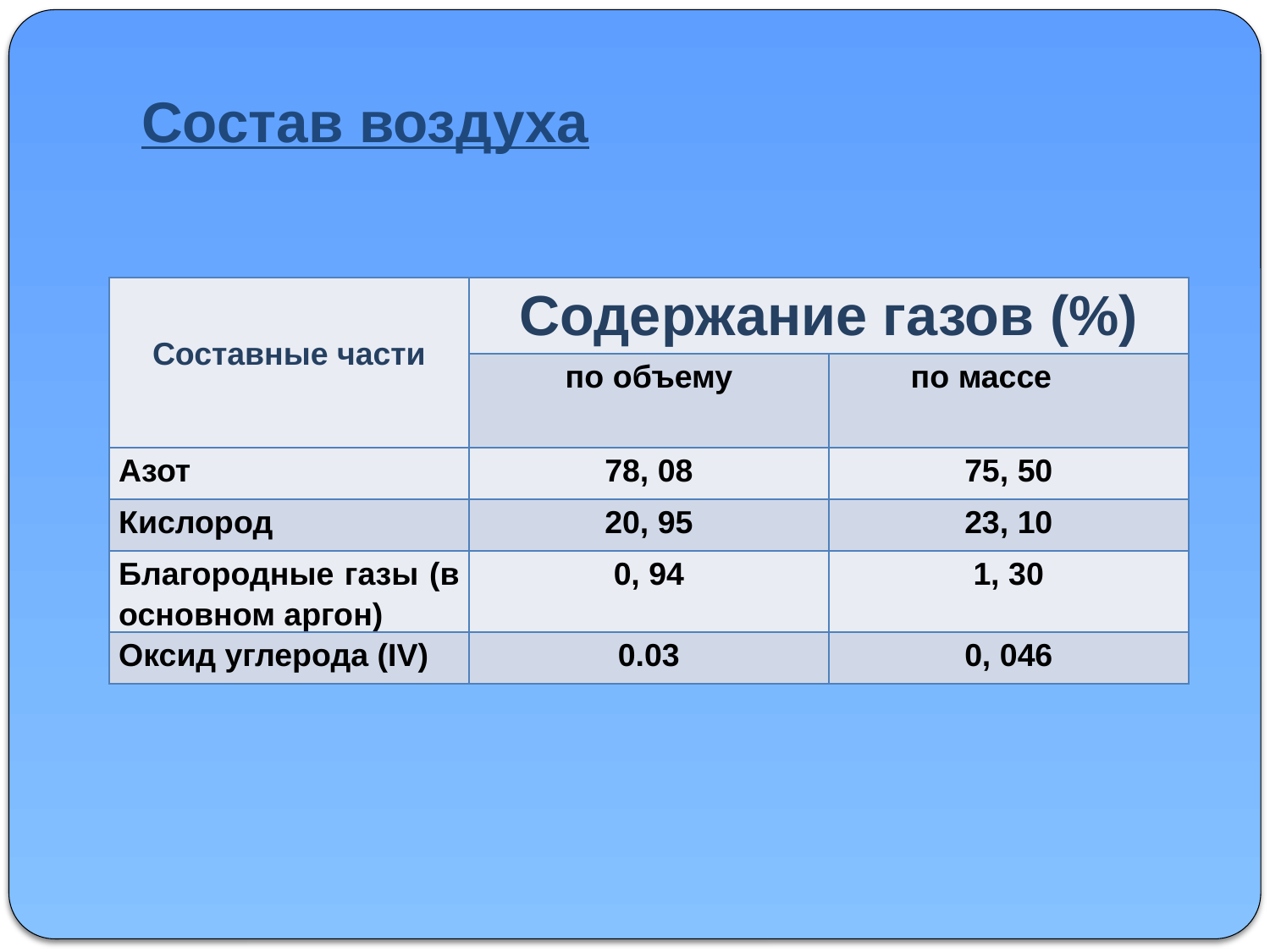

# Состав воздуха
| Составные части | Содержание газов (%) |  |
| --- | --- | --- |
|  | по объему | по массе |
| Азот | 78, 08 | 75, 50 |
| Кислород | 20, 95 | 23, 10 |
| Благородные газы (в основном аргон) | 0, 94 | 1, 30 |
| Оксид углерода (IV) | 0.03 | 0, 046 |